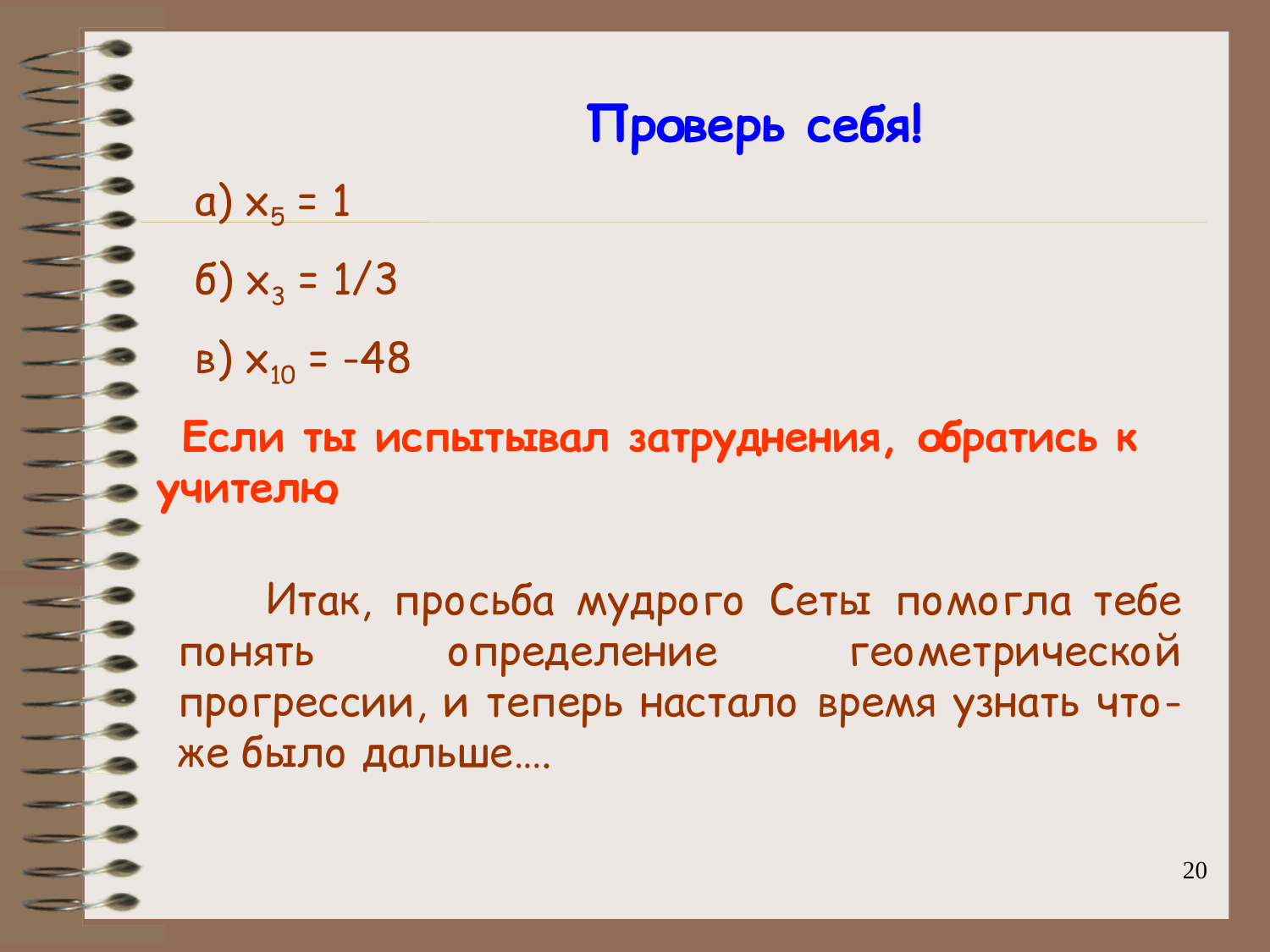

Проверь себя!
   а) x5 = 1
   б) x3 = 1/3
   в) x10 = -48
  Если ты испытывал затруднения, обратись к учителю.

    Итак, просьба мудрого Сеты помогла тебе понять определение геометрической прогрессии, и теперь настало время узнать что-же было дальше….

20